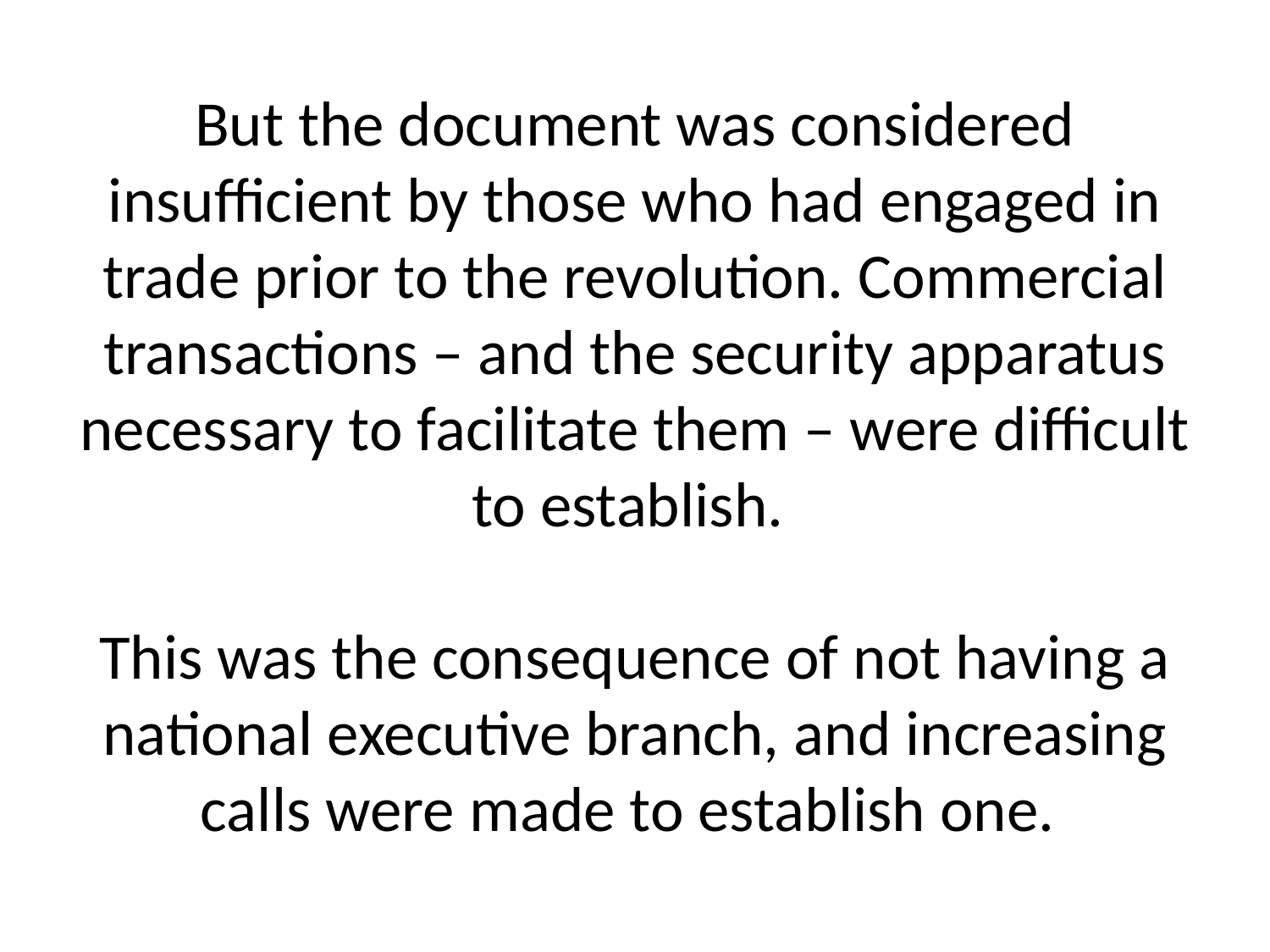

# But the document was considered insufficient by those who had engaged in trade prior to the revolution. Commercial transactions – and the security apparatus necessary to facilitate them – were difficult to establish. This was the consequence of not having a national executive branch, and increasing calls were made to establish one.